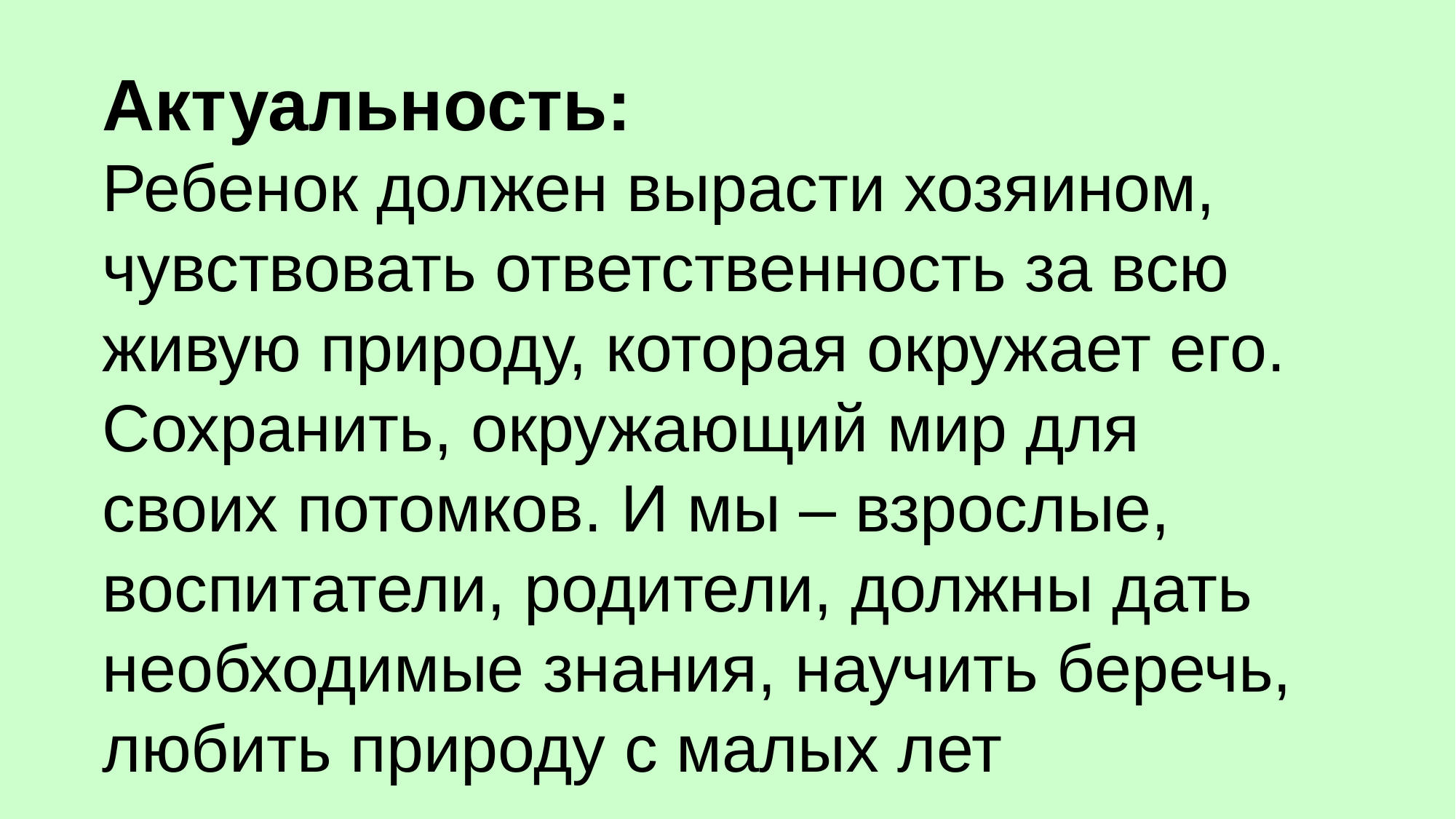

Актуальность:
Ребенок должен вырасти хозяином, чувствовать ответственность за всю
живую природу, которая окружает его. Сохранить, окружающий мир для
своих потомков. И мы – взрослые, воспитатели, родители, должны дать
необходимые знания, научить беречь, любить природу с малых лет